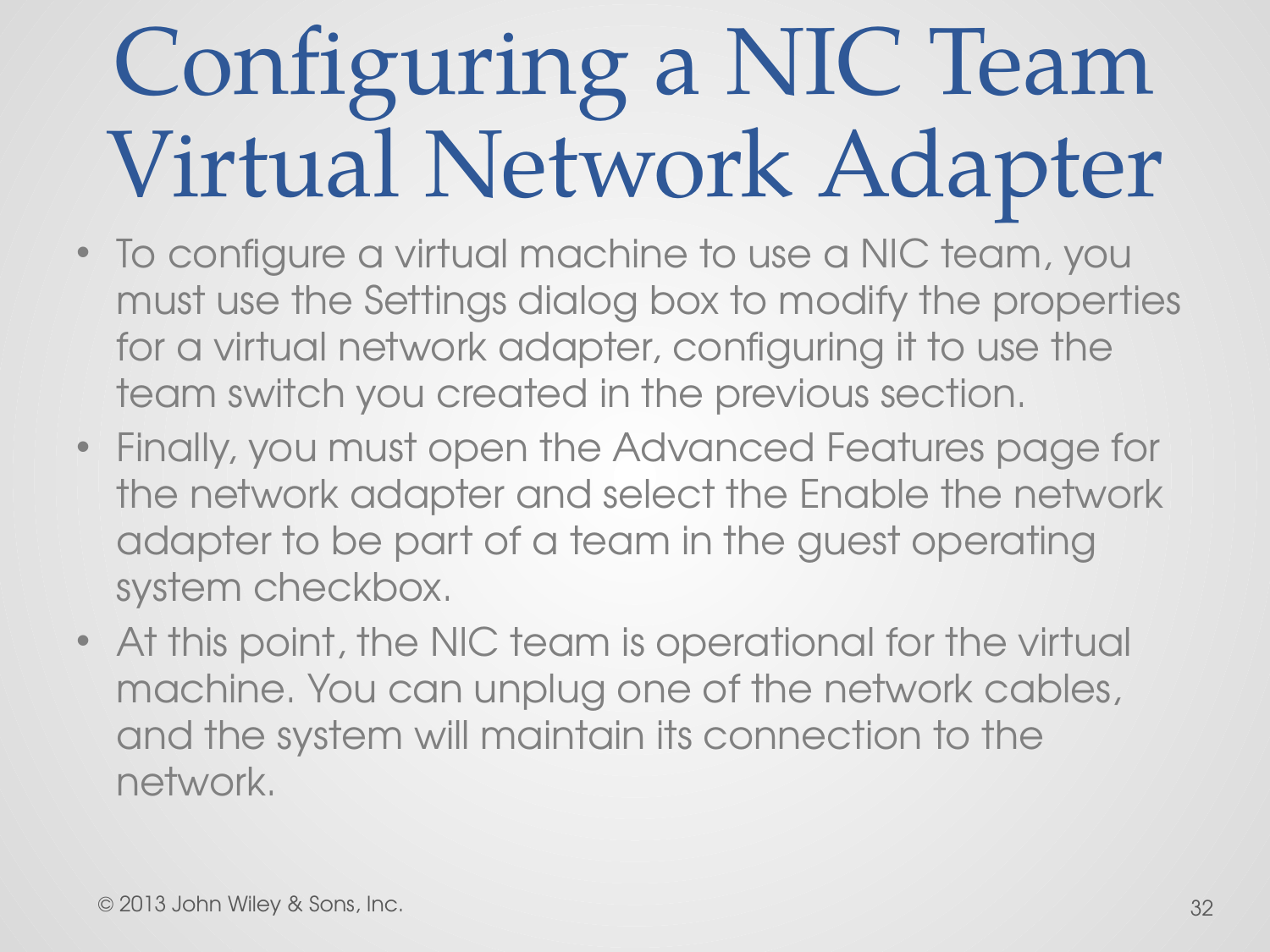

# Configuring a NIC Team Virtual Network Adapter
To configure a virtual machine to use a NIC team, you must use the Settings dialog box to modify the properties for a virtual network adapter, configuring it to use the team switch you created in the previous section.
Finally, you must open the Advanced Features page for the network adapter and select the Enable the network adapter to be part of a team in the guest operating system checkbox.
At this point, the NIC team is operational for the virtual machine. You can unplug one of the network cables, and the system will maintain its connection to the network.

© 2013 John Wiley & Sons, Inc.
32